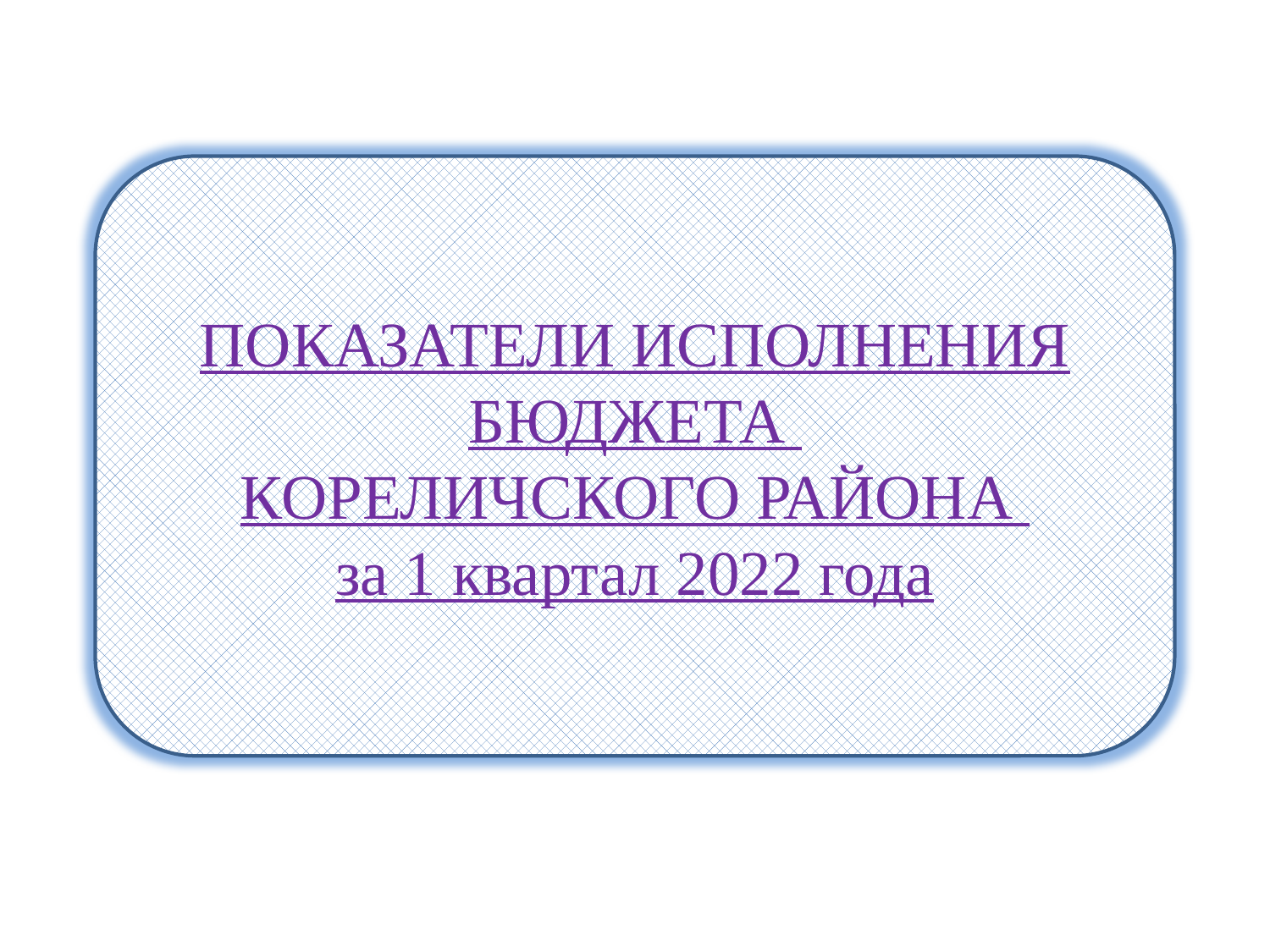

ПОКАЗАТЕЛИ ИСПОЛНЕНИЯ БЮДЖЕТА
КОРЕЛИЧСКОГО РАЙОНА
за 1 квартал 2022 года
#